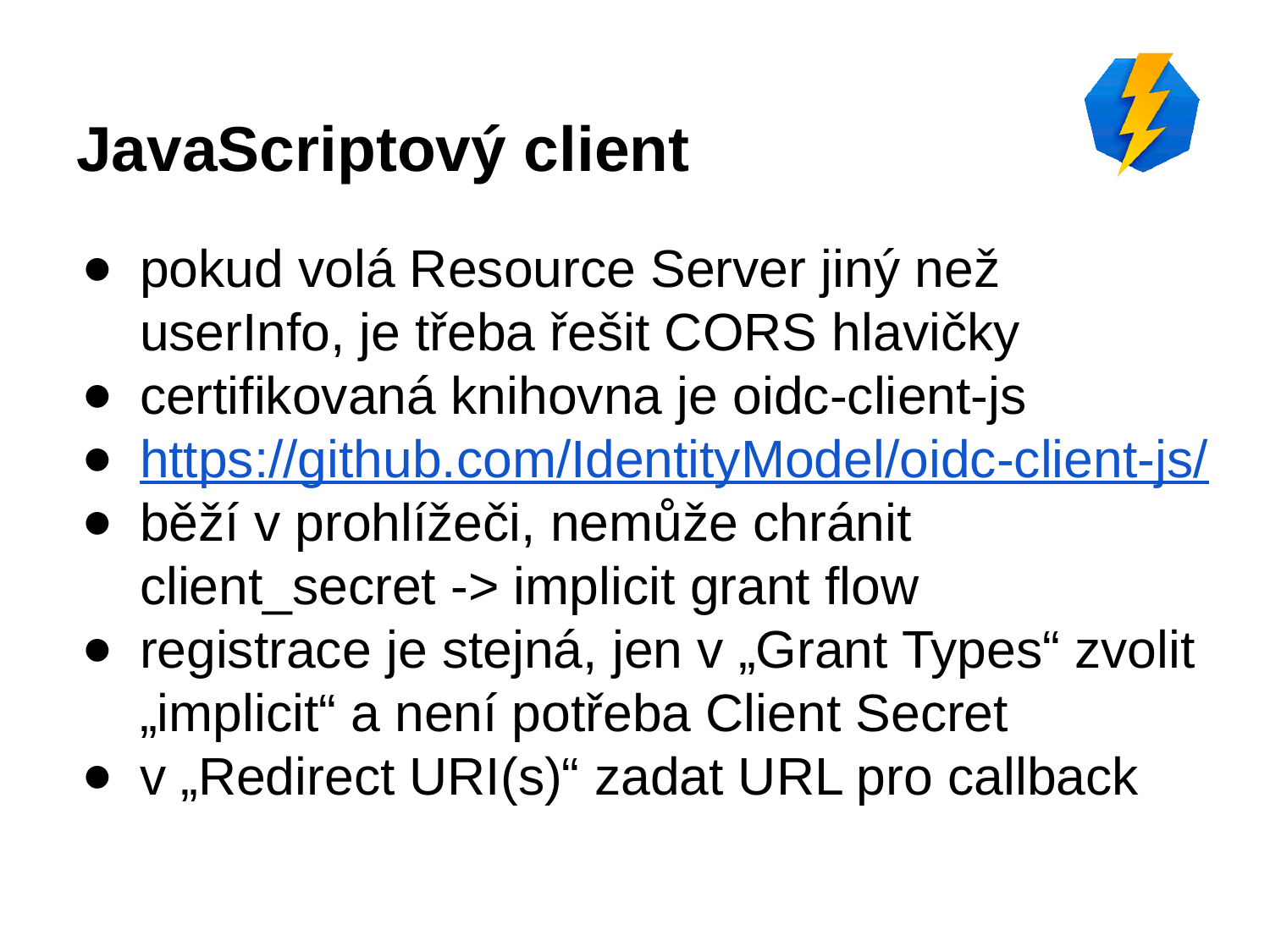

# JavaScriptový client
pokud volá Resource Server jiný než userInfo, je třeba řešit CORS hlavičky
certifikovaná knihovna je oidc-client-js
https://github.com/IdentityModel/oidc-client-js/
běží v prohlížeči, nemůže chránit client_secret -> implicit grant flow
registrace je stejná, jen v „Grant Types“ zvolit „implicit“ a není potřeba Client Secret
v „Redirect URI(s)“ zadat URL pro callback